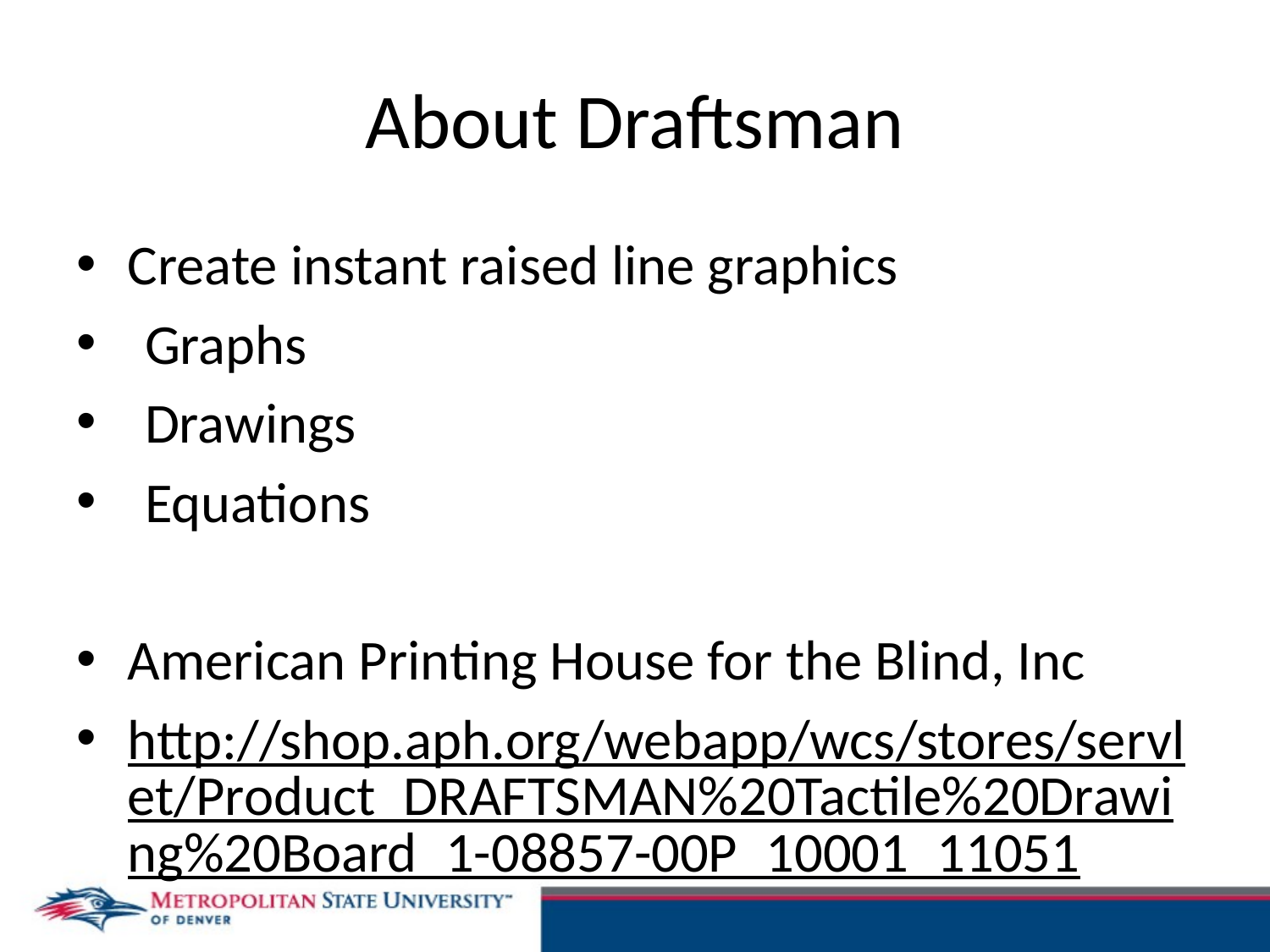

# About Draftsman
Create instant raised line graphics
Graphs
Drawings
Equations

American Printing House for the Blind, Inc
http://shop.aph.org/webapp/wcs/stores/servlet/Product_DRAFTSMAN%20Tactile%20Drawing%20Board_1-08857-00P_10001_11051